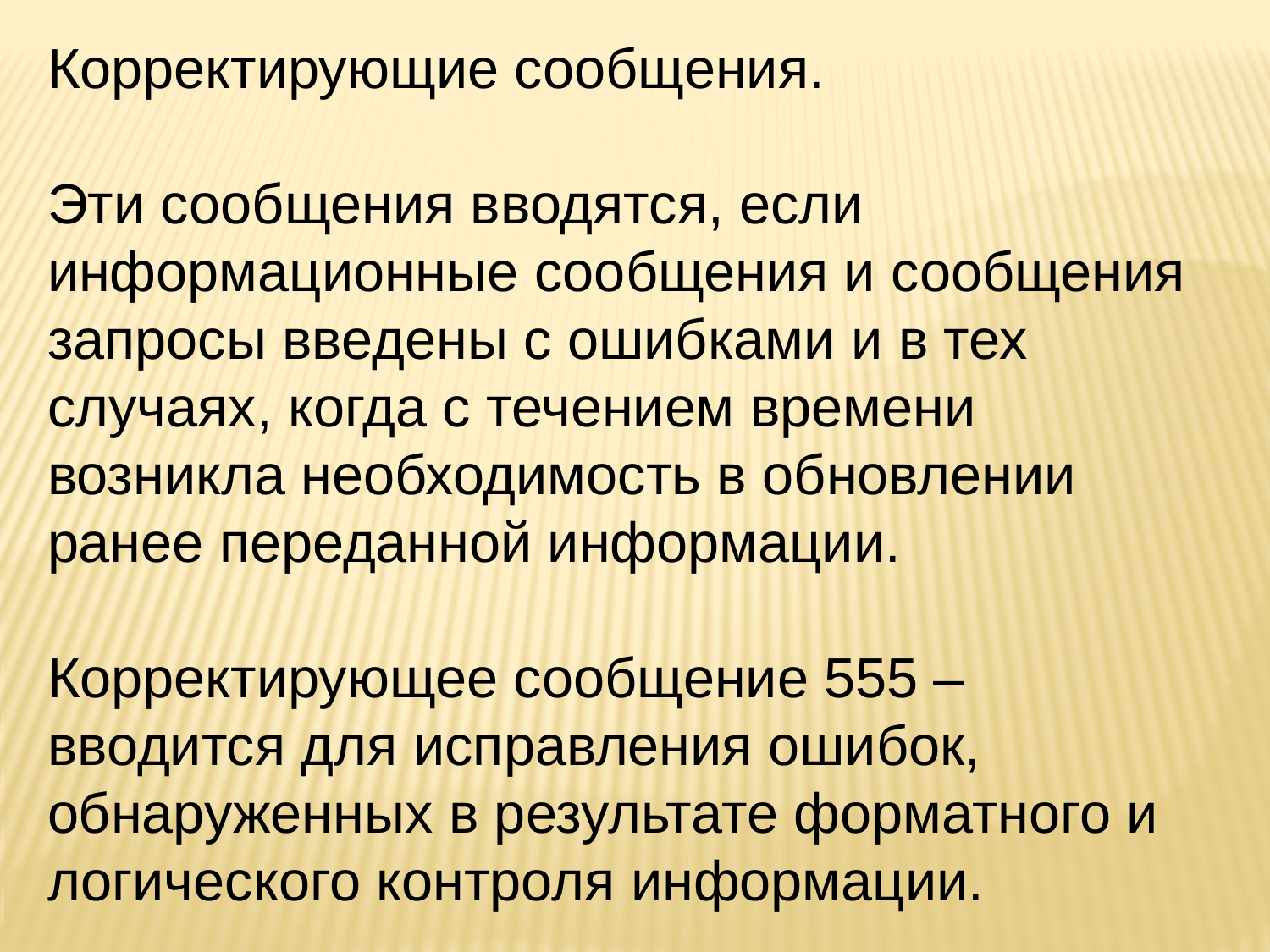

Корректирующие сообщения.

Эти сообщения вводятся, если информационные сообщения и сообщения запросы введены с ошибками и в тех случаях, когда с течением времени возникла необходимость в обновлении ранее переданной информации.

Корректирующее сообщение 555 – вводится для исправления ошибок, обнаруженных в результате форматного и логического контроля информации.